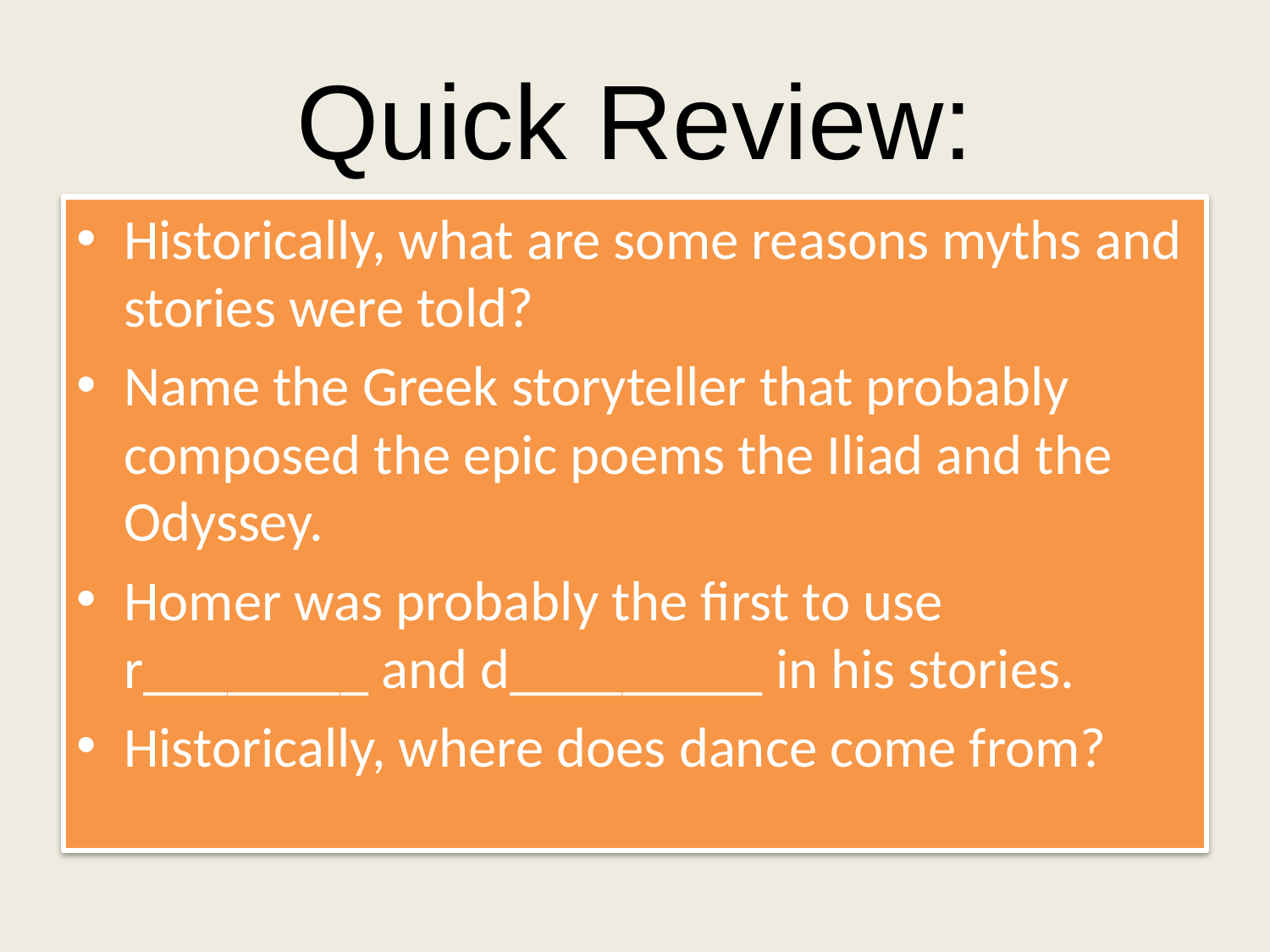

# Quick Review:
Historically, what are some reasons myths and stories were told?
Name the Greek storyteller that probably composed the epic poems the Iliad and the Odyssey.
Homer was probably the first to use r________ and d_________ in his stories.
Historically, where does dance come from?